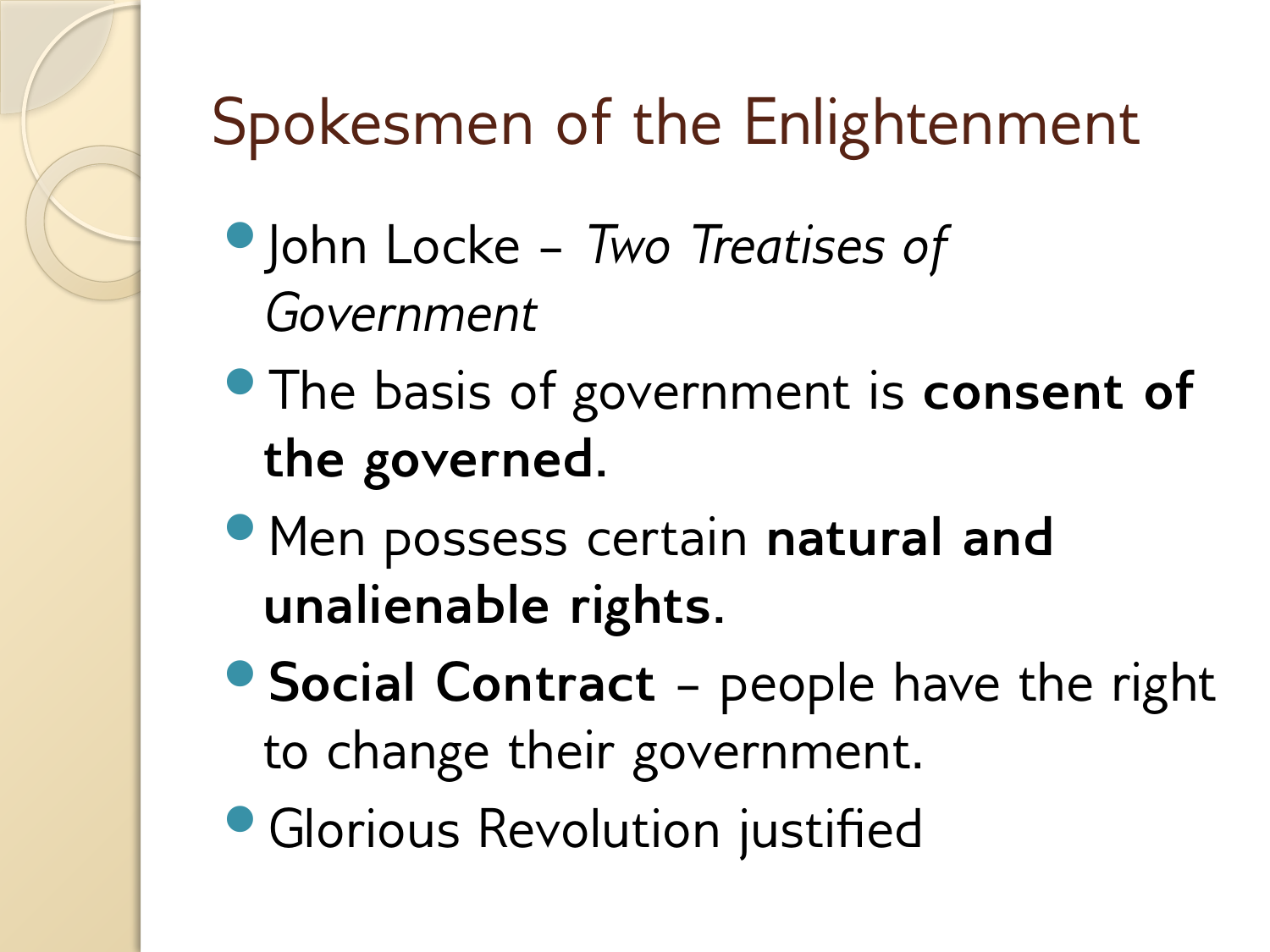

# Spokesmen of the Enlightenment
John Locke – Two Treatises of Government
The basis of government is consent of the governed.
Men possess certain natural and unalienable rights.
Social Contract – people have the right to change their government.
Glorious Revolution justified